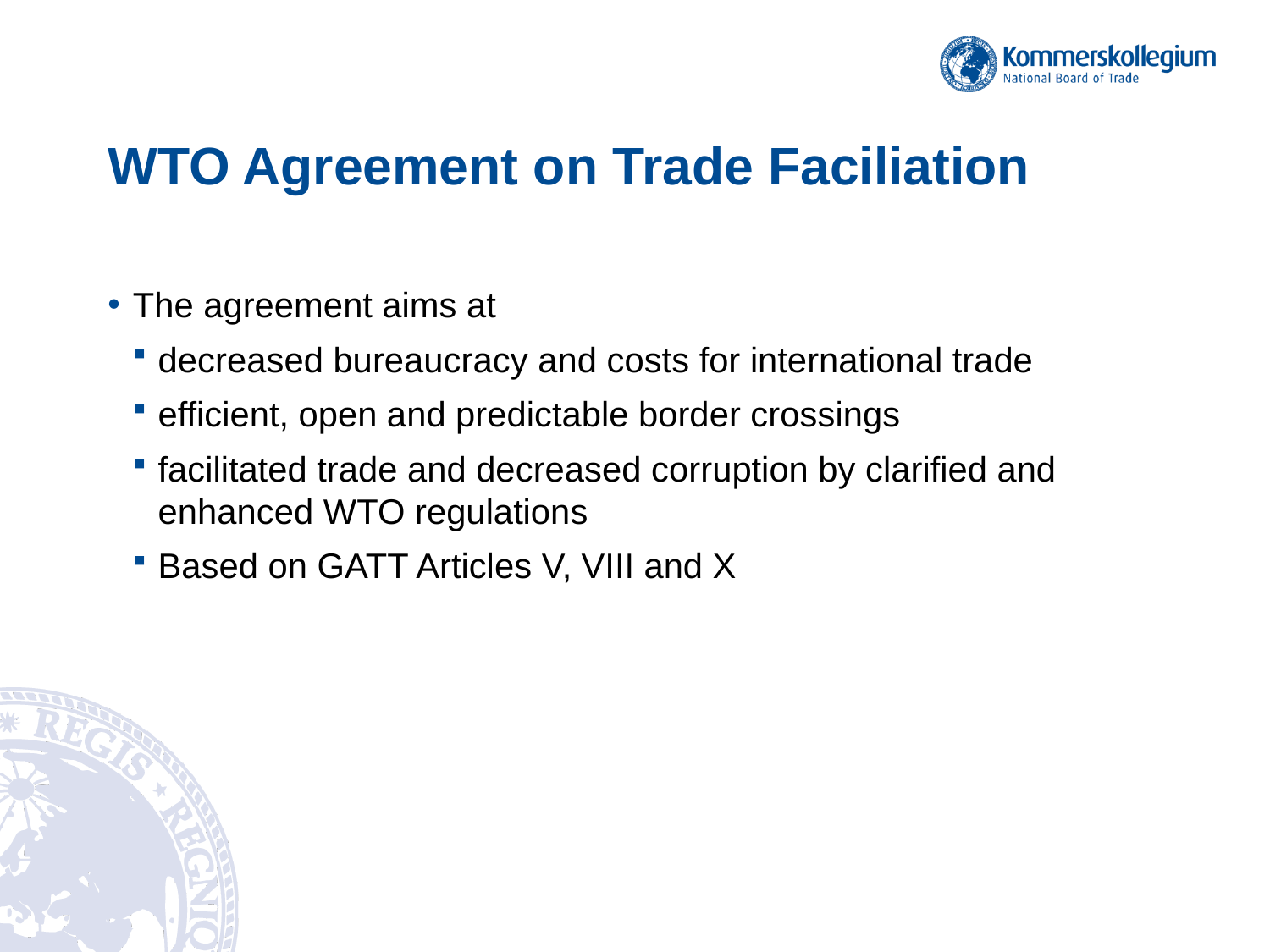

# WTO Agreement on Trade Faciliation
The agreement aims at
decreased bureaucracy and costs for international trade
efficient, open and predictable border crossings
facilitated trade and decreased corruption by clarified and enhanced WTO regulations
Based on GATT Articles V, VIII and X